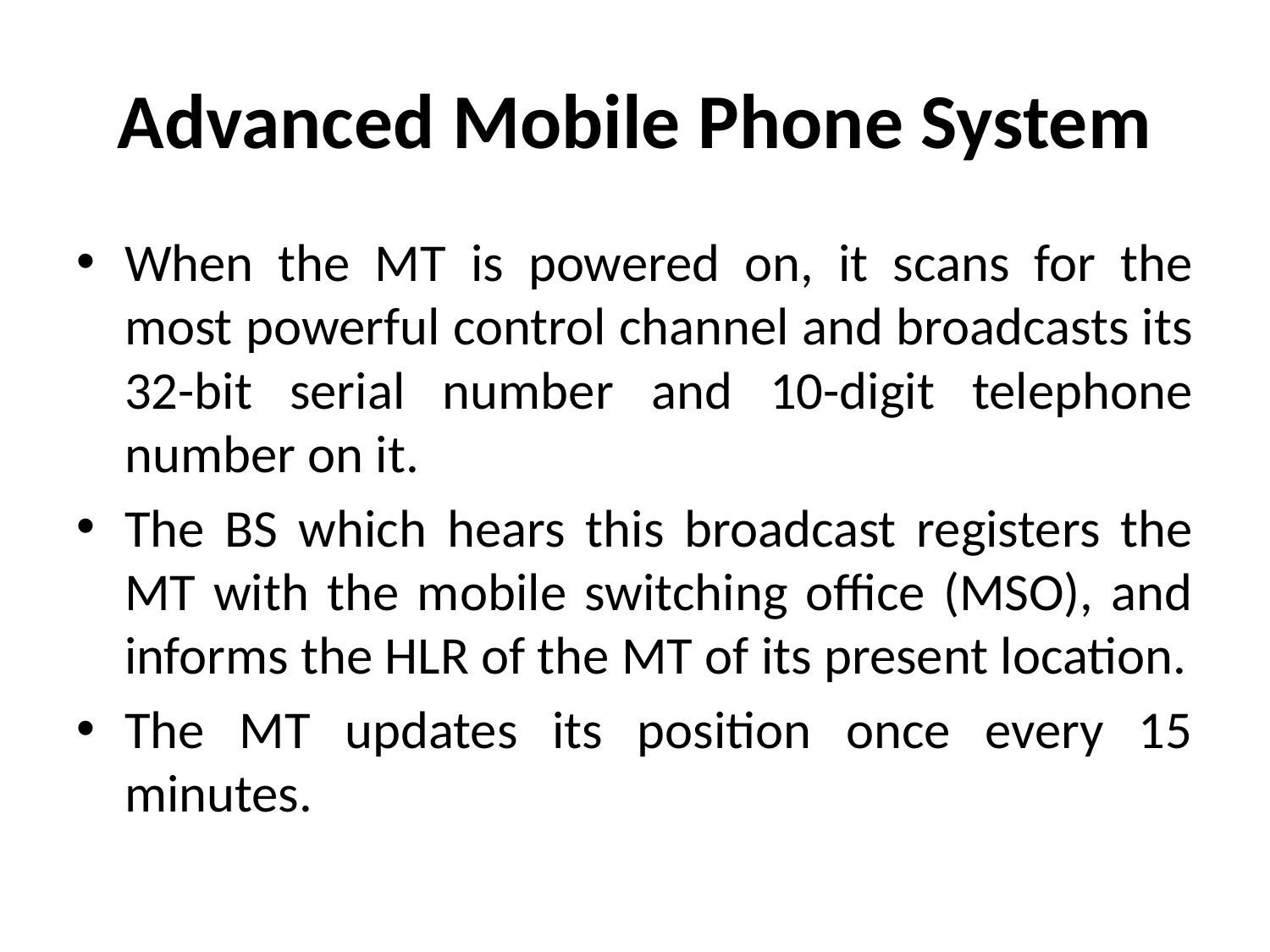

# Advanced Mobile Phone System
When the MT is powered on, it scans for the most powerful control channel and broadcasts its 32-bit serial number and 10-digit telephone number on it.
The BS which hears this broadcast registers the MT with the mobile switching office (MSO), and informs the HLR of the MT of its present location.
The MT updates its position once every 15 minutes.